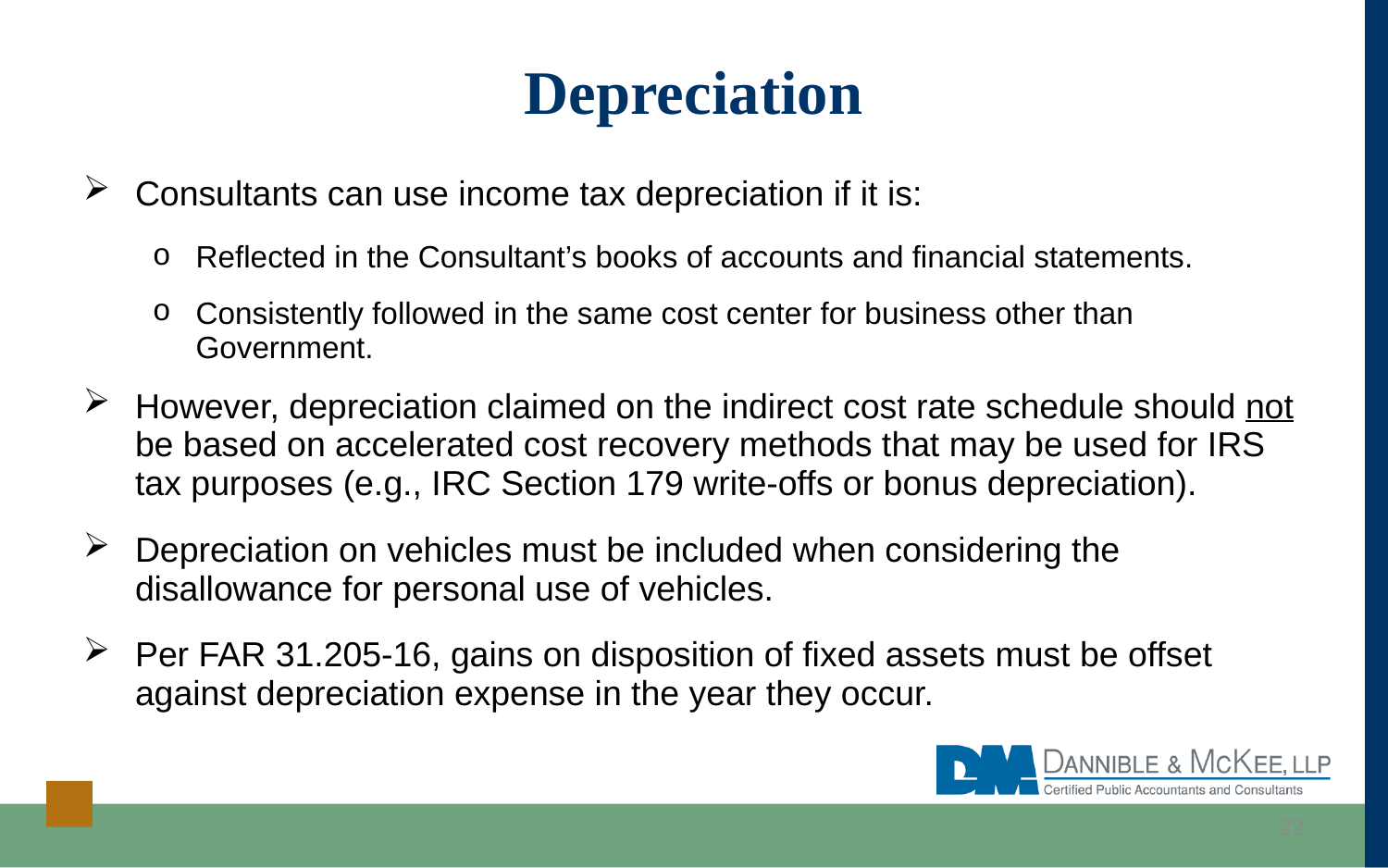

# Depreciation
Consultants can use income tax depreciation if it is:
Reflected in the Consultant’s books of accounts and financial statements.
Consistently followed in the same cost center for business other than Government.
However, depreciation claimed on the indirect cost rate schedule should not be based on accelerated cost recovery methods that may be used for IRS tax purposes (e.g., IRC Section 179 write-offs or bonus depreciation).
Depreciation on vehicles must be included when considering the disallowance for personal use of vehicles.
Per FAR 31.205-16, gains on disposition of fixed assets must be offset against depreciation expense in the year they occur.
22